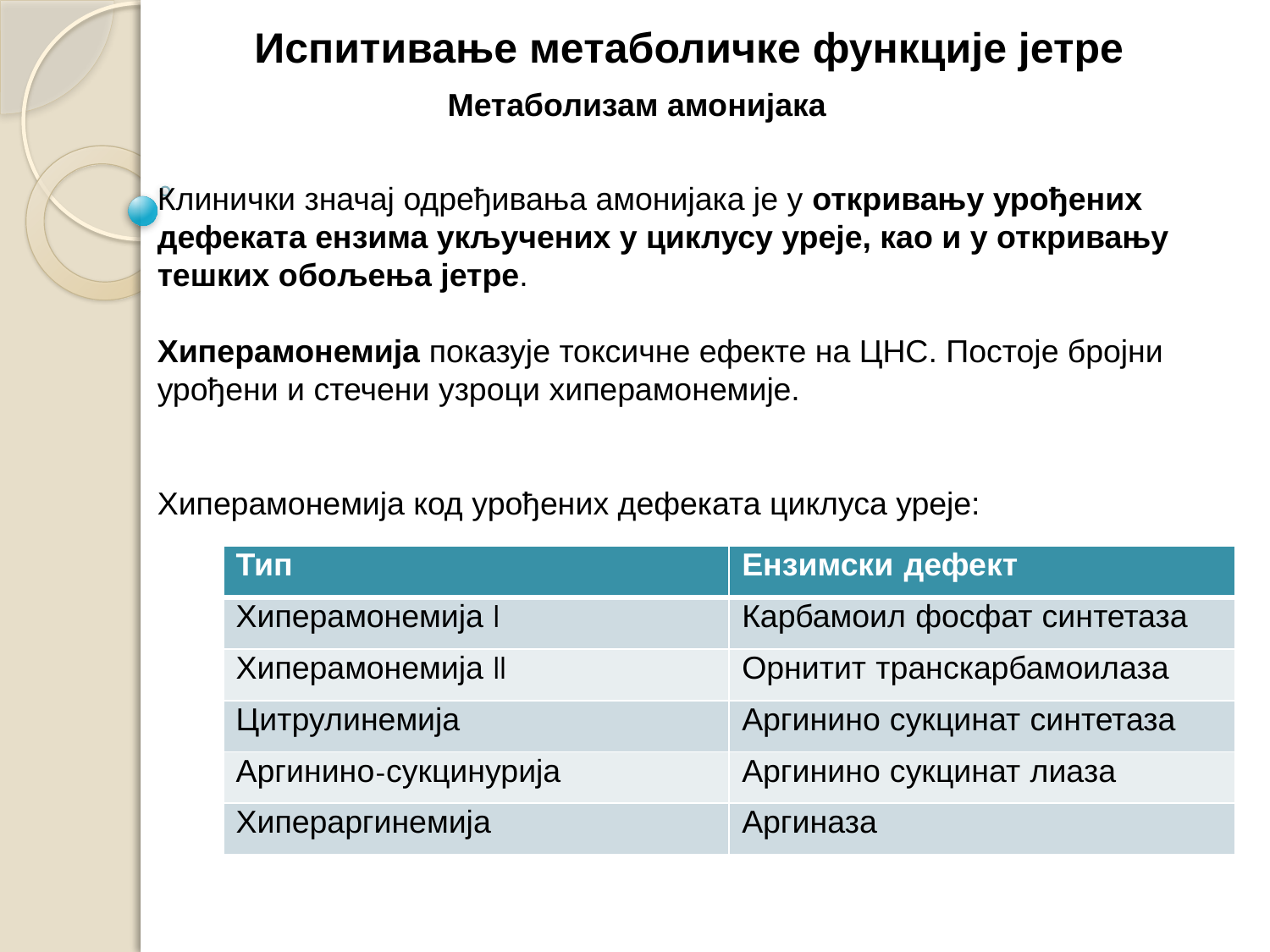

Испитивање метаболичке функције јетре
Метаболизам амонијака
Клинички значај одређивања амонијака је у откривању урођених дефеката ензима укључених у циклусу уреје, као и у откривању тешких обољења јетре.

Хиперамонемија показује токсичне ефекте на ЦНС. Постоје бројни урођени и стечени узроци хиперамонемије.

Хиперамонемија код урођених дефеката циклуса уреје:

| Тип | Ензимски дефект |
| --- | --- |
| Хиперамонемија I | Карбамоил фосфат синтетаза |
| Хиперамонемија II | Орнитит транскарбамоилаза |
| Цитрулинемија | Аргинино сукцинат синтетаза |
| Аргинино-сукцинурија | Аргинино сукцинат лиаза |
| Хипераргинемија | Аргиназа |